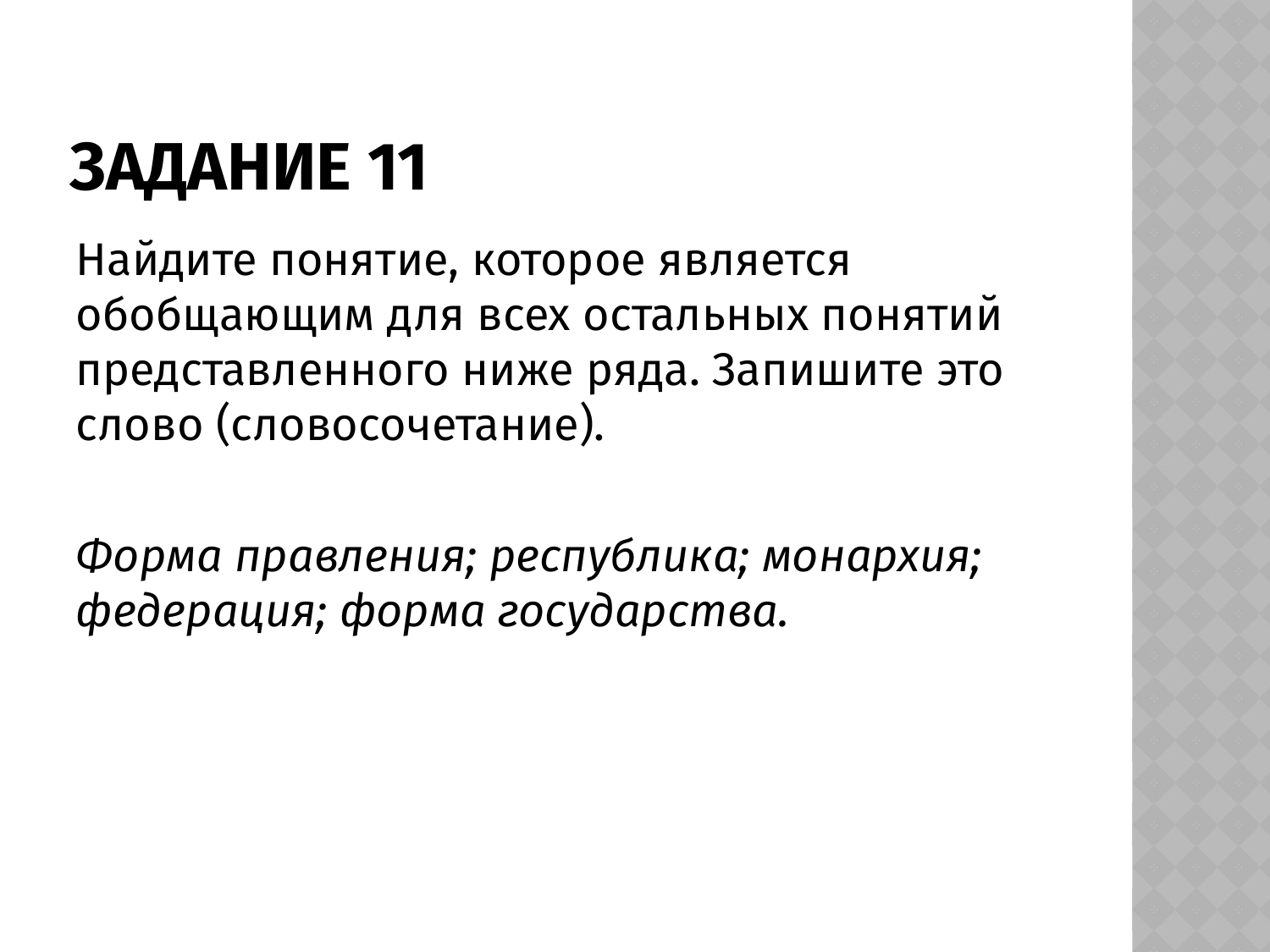

# Задание 11
Найдите понятие, которое является обобщающим для всех остальных понятий представленного ниже ряда. Запишите это слово (словосочетание).

Форма правления; республика; монархия; федерация; форма государства.